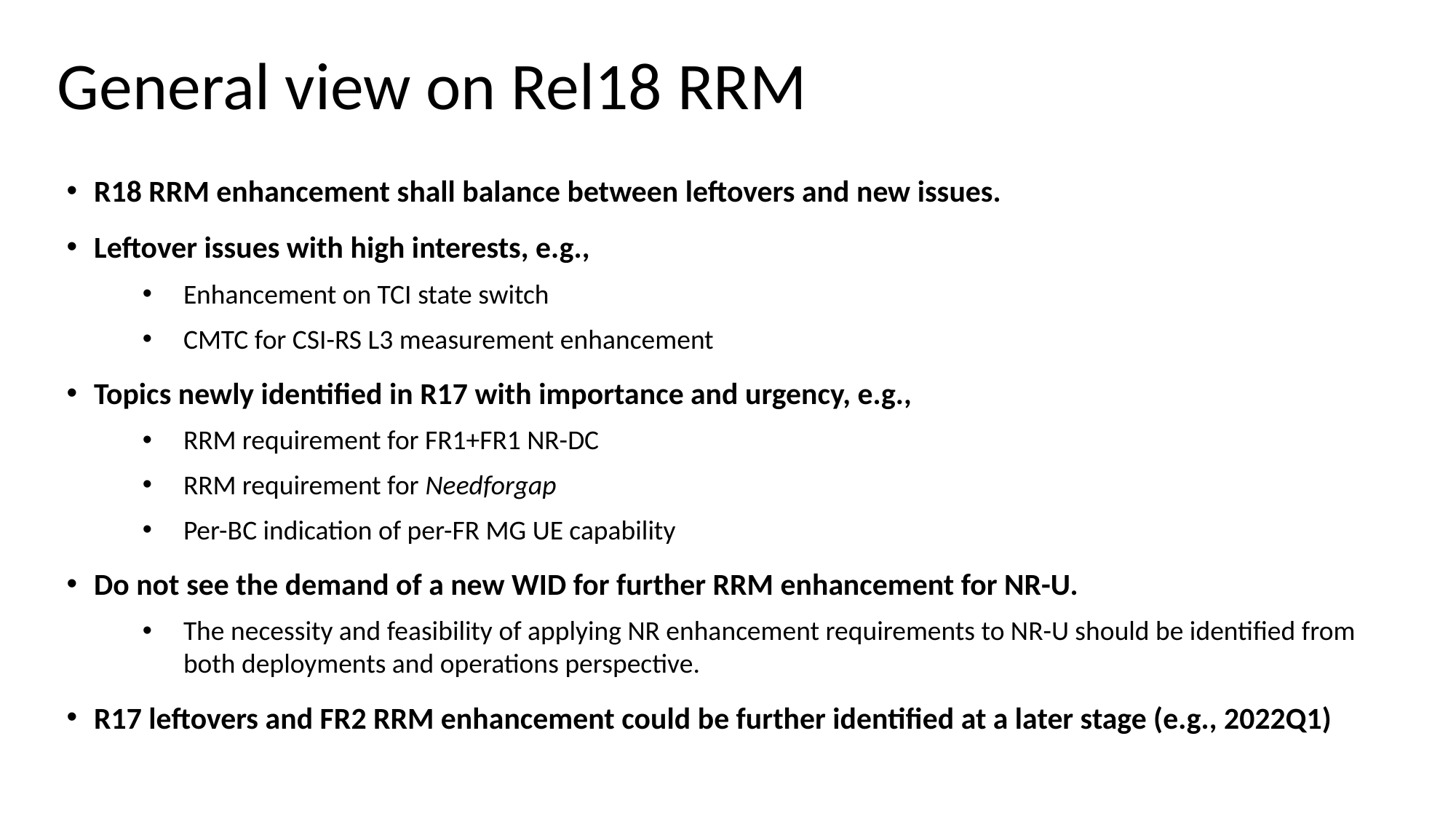

# General view on Rel18 RRM
R18 RRM enhancement shall balance between leftovers and new issues.
Leftover issues with high interests, e.g.,
Enhancement on TCI state switch
CMTC for CSI-RS L3 measurement enhancement
Topics newly identified in R17 with importance and urgency, e.g.,
RRM requirement for FR1+FR1 NR-DC
RRM requirement for Needforgap
Per-BC indication of per-FR MG UE capability
Do not see the demand of a new WID for further RRM enhancement for NR-U.
The necessity and feasibility of applying NR enhancement requirements to NR-U should be identified from both deployments and operations perspective.
R17 leftovers and FR2 RRM enhancement could be further identified at a later stage (e.g., 2022Q1)